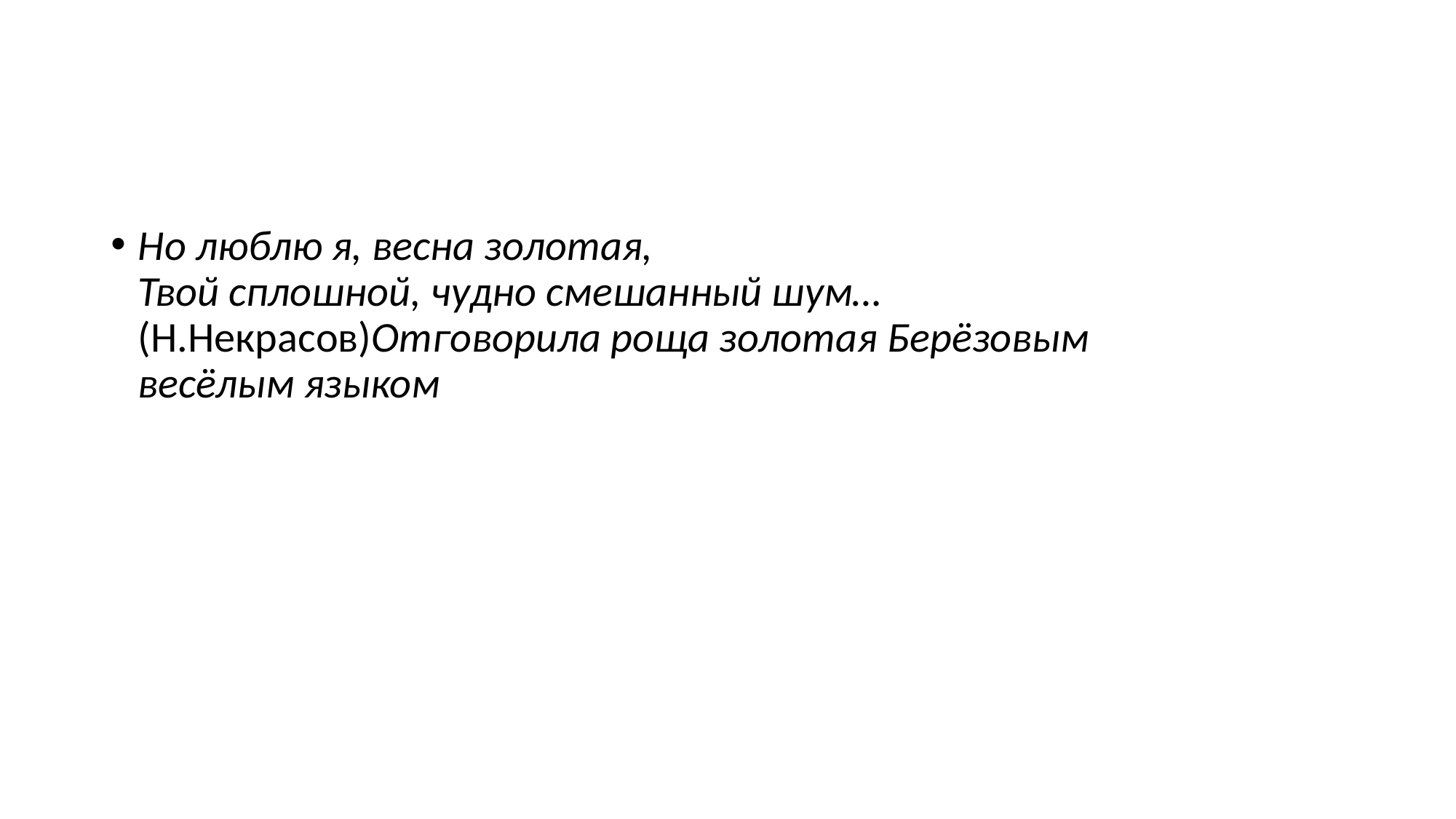

#
Но люблю я, весна золотая,
Твой сплошной, чудно смешанный шум…
(Н.Некрасов)Отговорила роща золотая Берёзовым весёлым языком